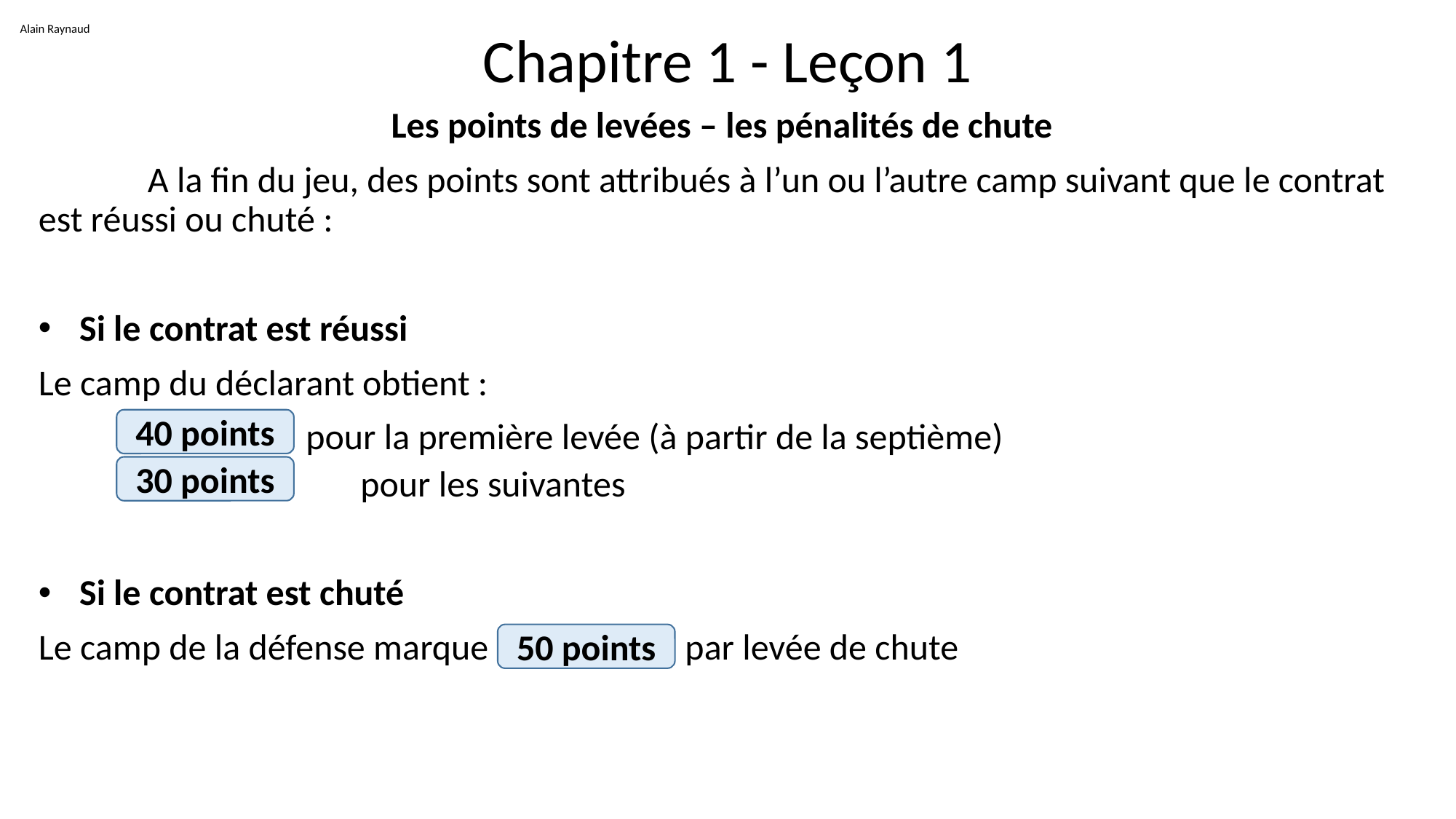

Alain Raynaud
# Chapitre 1 - Leçon 1
Les points de levées – les pénalités de chute
	A la fin du jeu, des points sont attribués à l’un ou l’autre camp suivant que le contrat est réussi ou chuté :

Si le contrat est réussi
Le camp du déclarant obtient :
		      pour la première levée (à partir de la septième)
		      pour les suivantes

Si le contrat est chuté
Le camp de la défense marque                        par levée de chute
40 points
30 points
50 points